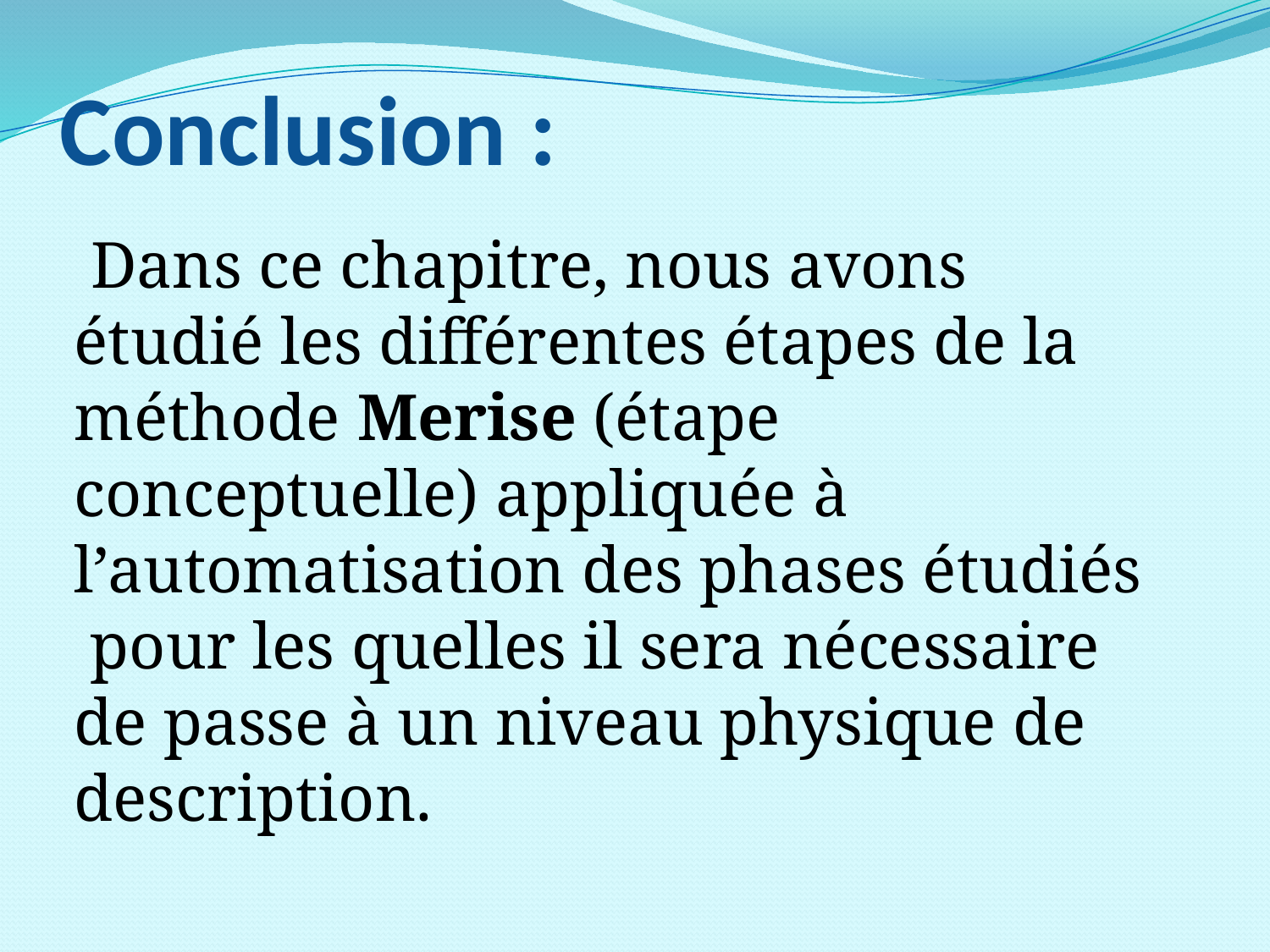

# Conclusion :
 Dans ce chapitre, nous avons étudié les différentes étapes de la méthode Merise (étape conceptuelle) appliquée à l’automatisation des phases étudiés  pour les quelles il sera nécessaire de passe à un niveau physique de description.